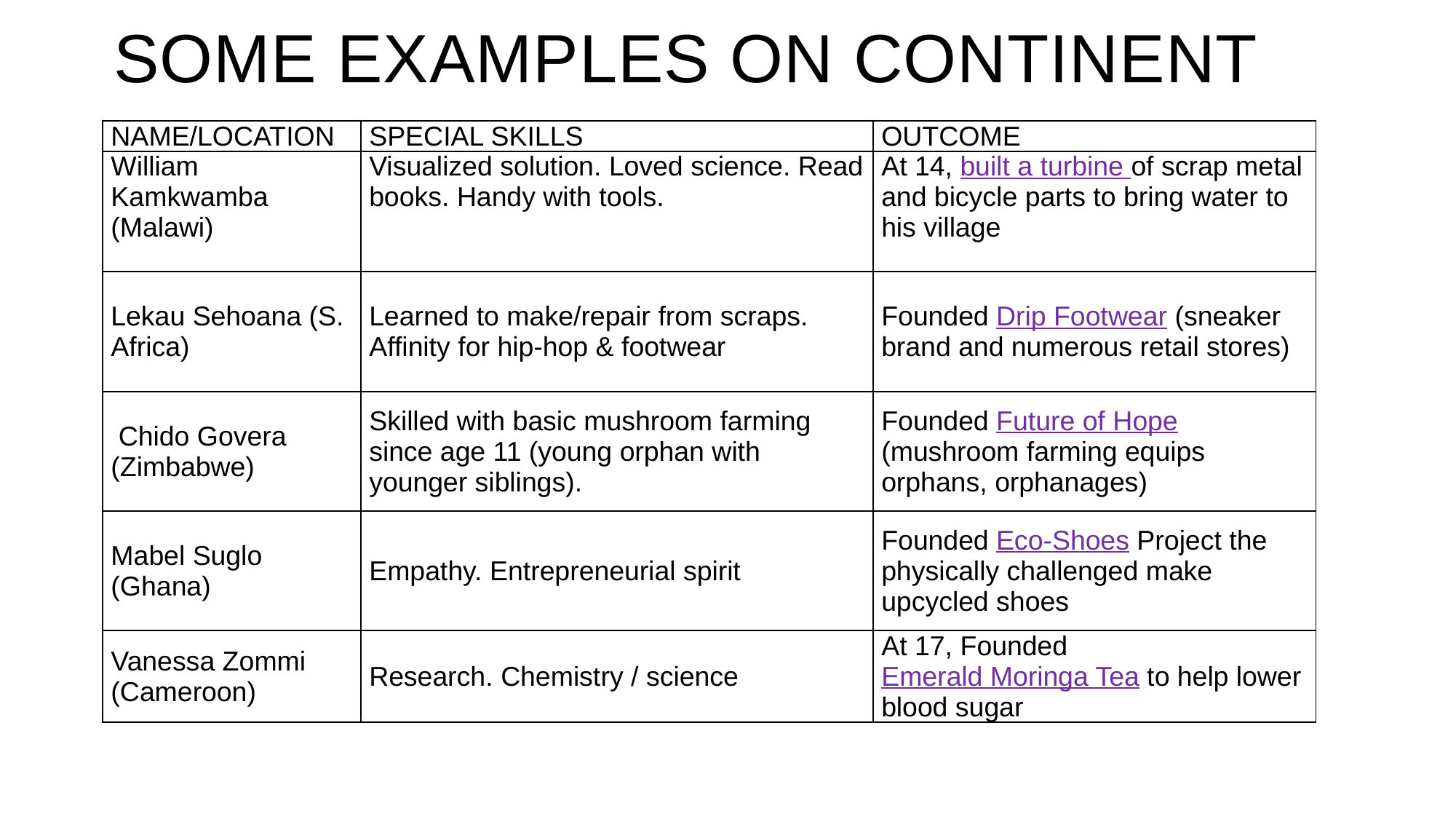

# Some Examples On Continent
| NAME/LOCATION | SPECIAL SKILLS | OUTCOME |
| --- | --- | --- |
| William Kamkwamba (Malawi) | Visualized solution. Loved science. Read books. Handy with tools. | At 14, built a turbine of scrap metal and bicycle parts to bring water to his village |
| Lekau Sehoana (S. Africa) | Learned to make/repair from scraps. Affinity for hip-hop & footwear | Founded Drip Footwear (sneaker brand and numerous retail stores) |
| Chido Govera (Zimbabwe) | Skilled with basic mushroom farming since age 11 (young orphan with younger siblings). | Founded Future of Hope (mushroom farming equips orphans, orphanages) |
| Mabel Suglo (Ghana) | Empathy. Entrepreneurial spirit | Founded Eco-Shoes Project the physically challenged make upcycled shoes |
| Vanessa Zommi (Cameroon) | Research. Chemistry / science | At 17, Founded Emerald Moringa Tea to help lower blood sugar |